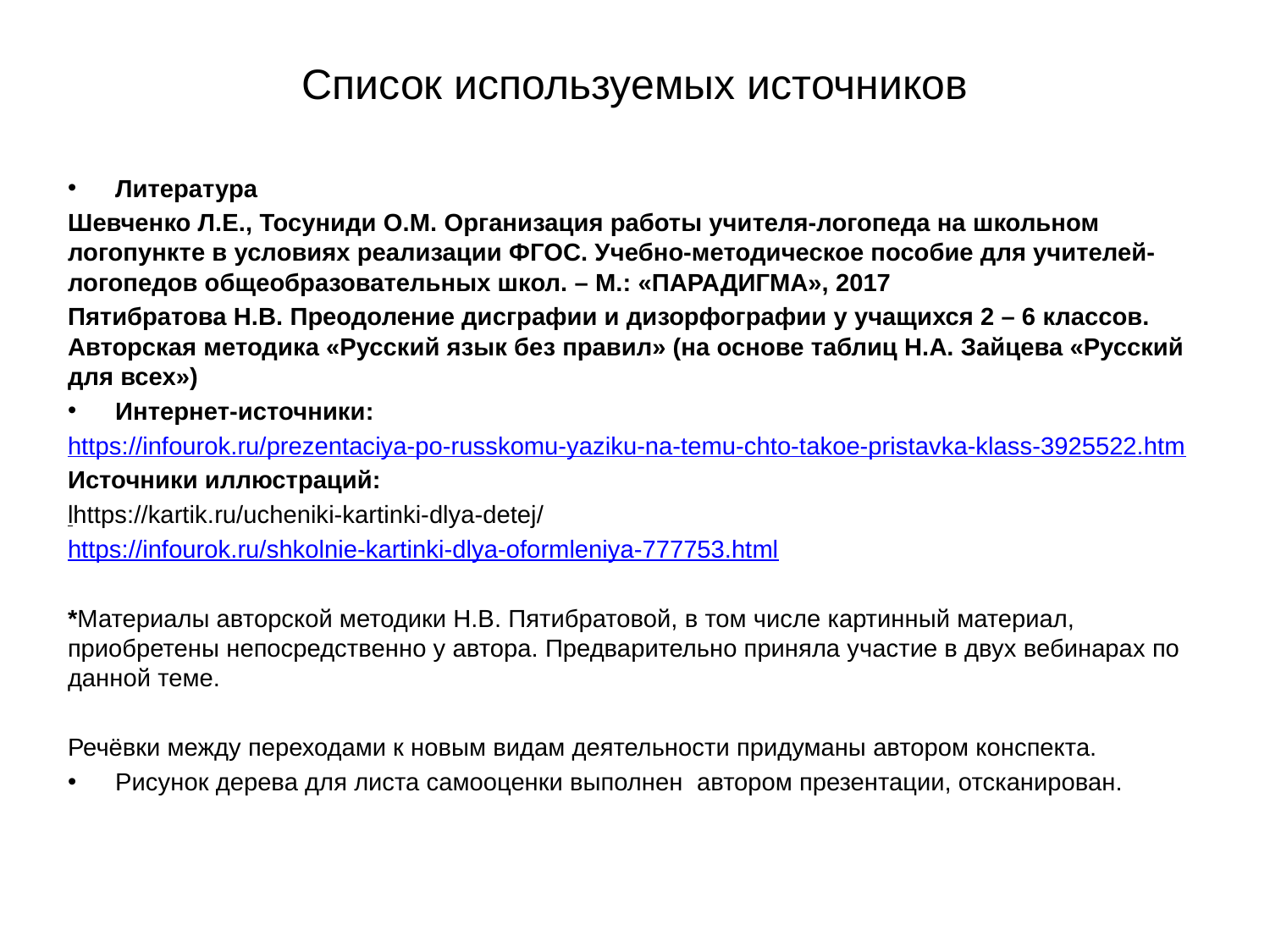

# Список используемых источников
Литература
Шевченко Л.Е., Тосуниди О.М. Организация работы учителя-логопеда на школьном логопункте в условиях реализации ФГОС. Учебно-методическое пособие для учителей-логопедов общеобразовательных школ. – М.: «ПАРАДИГМА», 2017
Пятибратова Н.В. Преодоление дисграфии и дизорфографии у учащихся 2 – 6 классов. Авторская методика «Русский язык без правил» (на основе таблиц Н.А. Зайцева «Русский для всех»)
Интернет-источники:
https://infourok.ru/prezentaciya-po-russkomu-yaziku-na-temu-chto-takoe-pristavka-klass-3925522.htm
Источники иллюстраций:
lhttps://kartik.ru/ucheniki-kartinki-dlya-detej/
https://infourok.ru/shkolnie-kartinki-dlya-oformleniya-777753.html

*Материалы авторской методики Н.В. Пятибратовой, в том числе картинный материал, приобретены непосредственно у автора. Предварительно приняла участие в двух вебинарах по данной теме.

Речёвки между переходами к новым видам деятельности придуманы автором конспекта.
Рисунок дерева для листа самооценки выполнен  автором презентации, отсканирован.